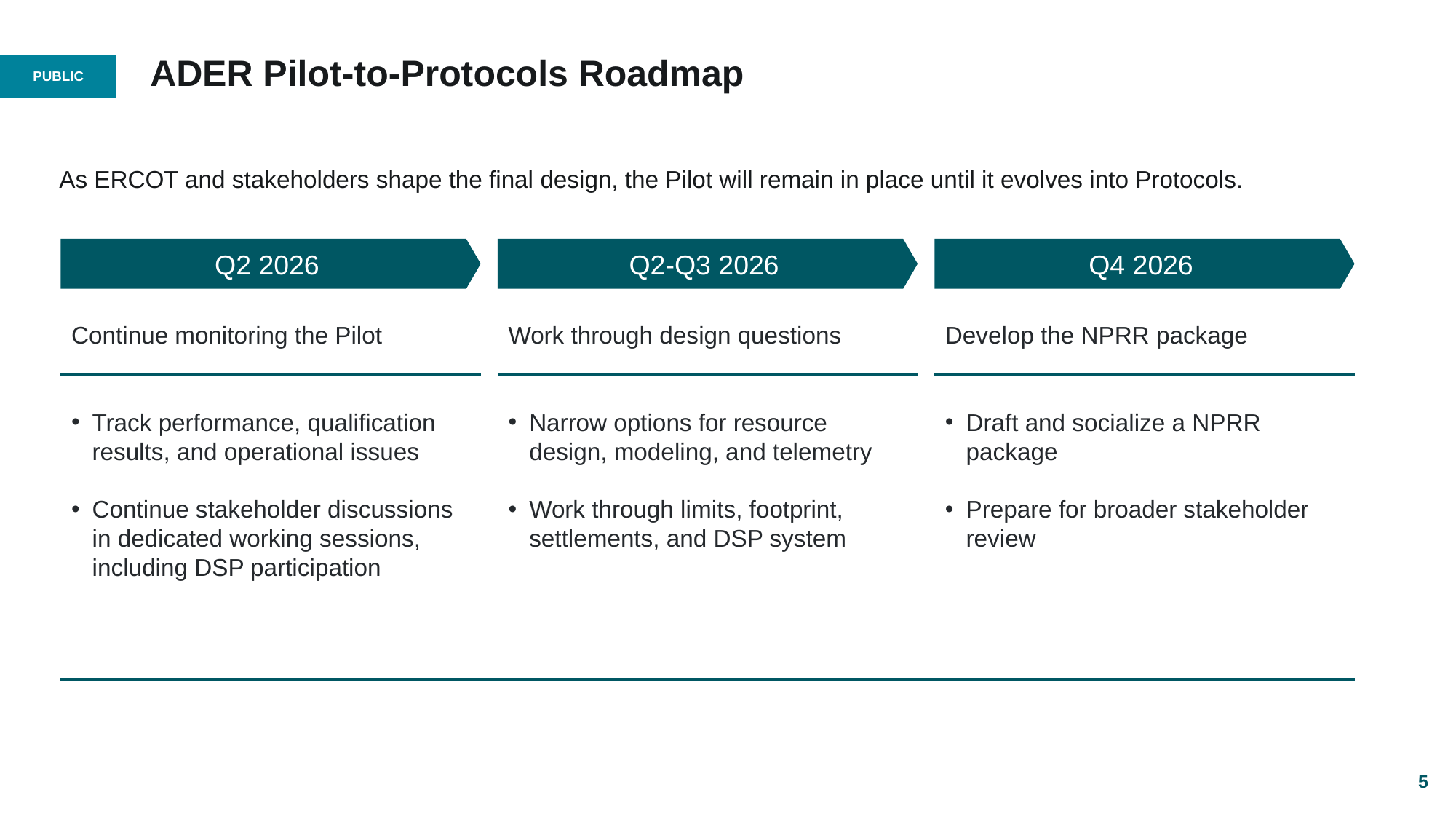

# ADER Pilot-to-Protocols Roadmap
As ERCOT and stakeholders shape the final design, the Pilot will remain in place until it evolves into Protocols.

Q2 2026
Q2-Q3 2026
Q4 2026
Continue monitoring the Pilot

Track performance, qualification results, and operational issues

Continue stakeholder discussions in dedicated working sessions, including DSP participation
Work through design questions

Narrow options for resource design, modeling, and telemetry

Work through limits, footprint, settlements, and DSP system
Develop the NPRR package

Draft and socialize a NPRR package

Prepare for broader stakeholder review
5